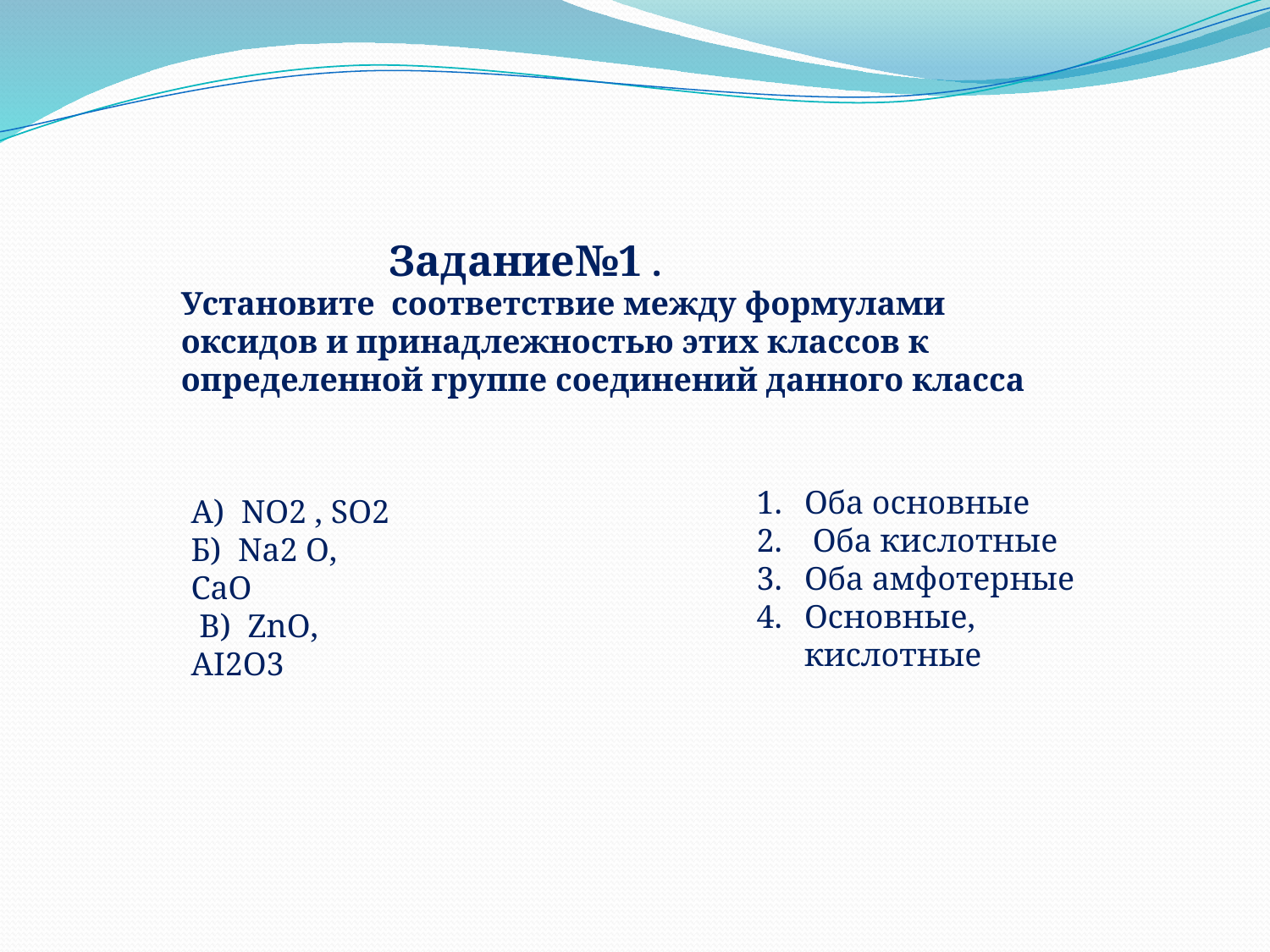

Задание№1 .
Установите  соответствие между формулами оксидов и принадлежностью этих классов к определенной группе соединений данного класса
Оба основные
 Оба кислотные
Оба амфотерные
Основные,  кислотные
А)  NO2 , SO2
Б)  Na2 O,  CaO
 В)  ZnO,   AI2O3